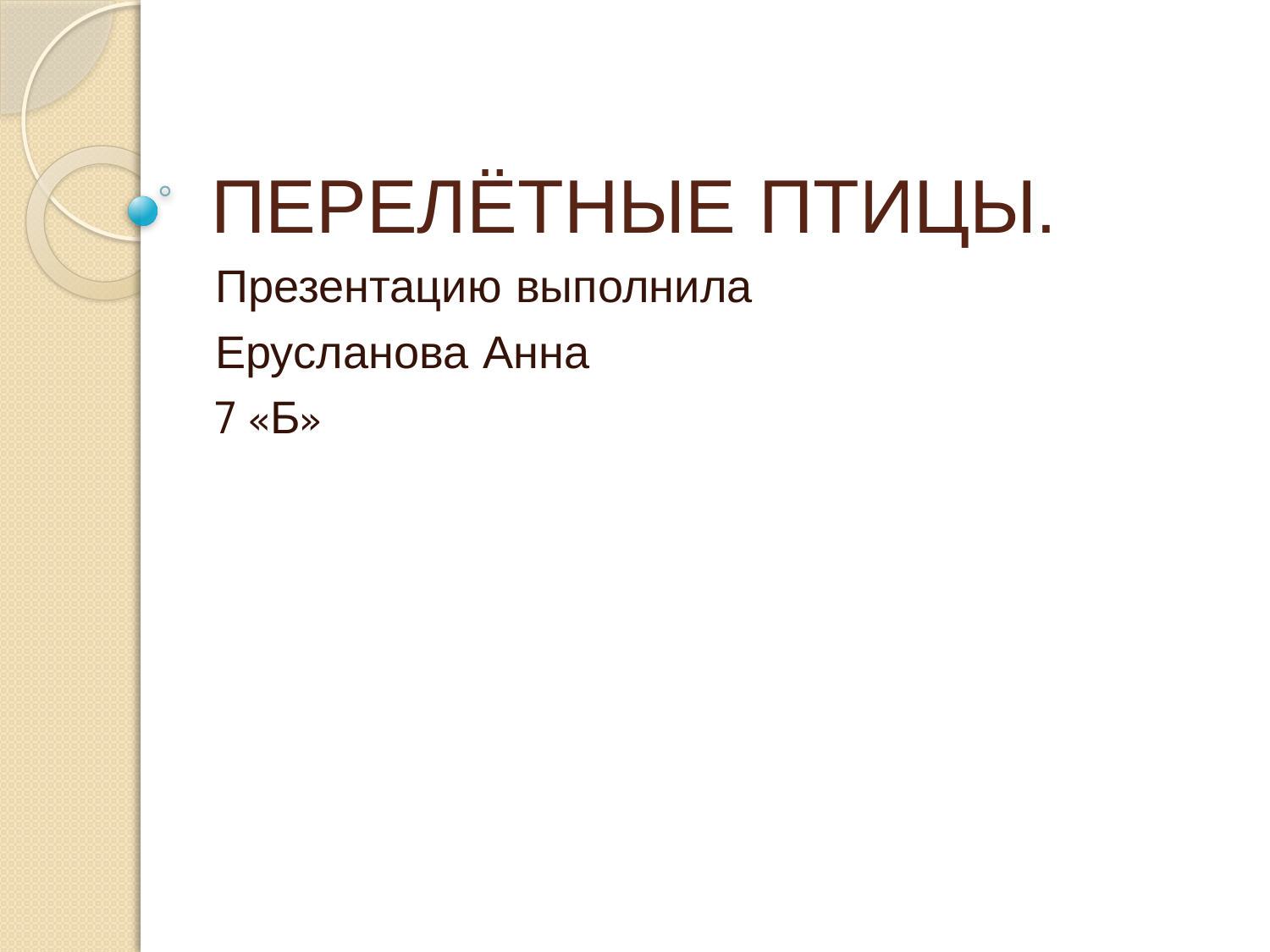

# ПЕРЕЛЁТНЫЕ ПТИЦЫ.
Презентацию выполнила
Ерусланова Анна
7 «Б»